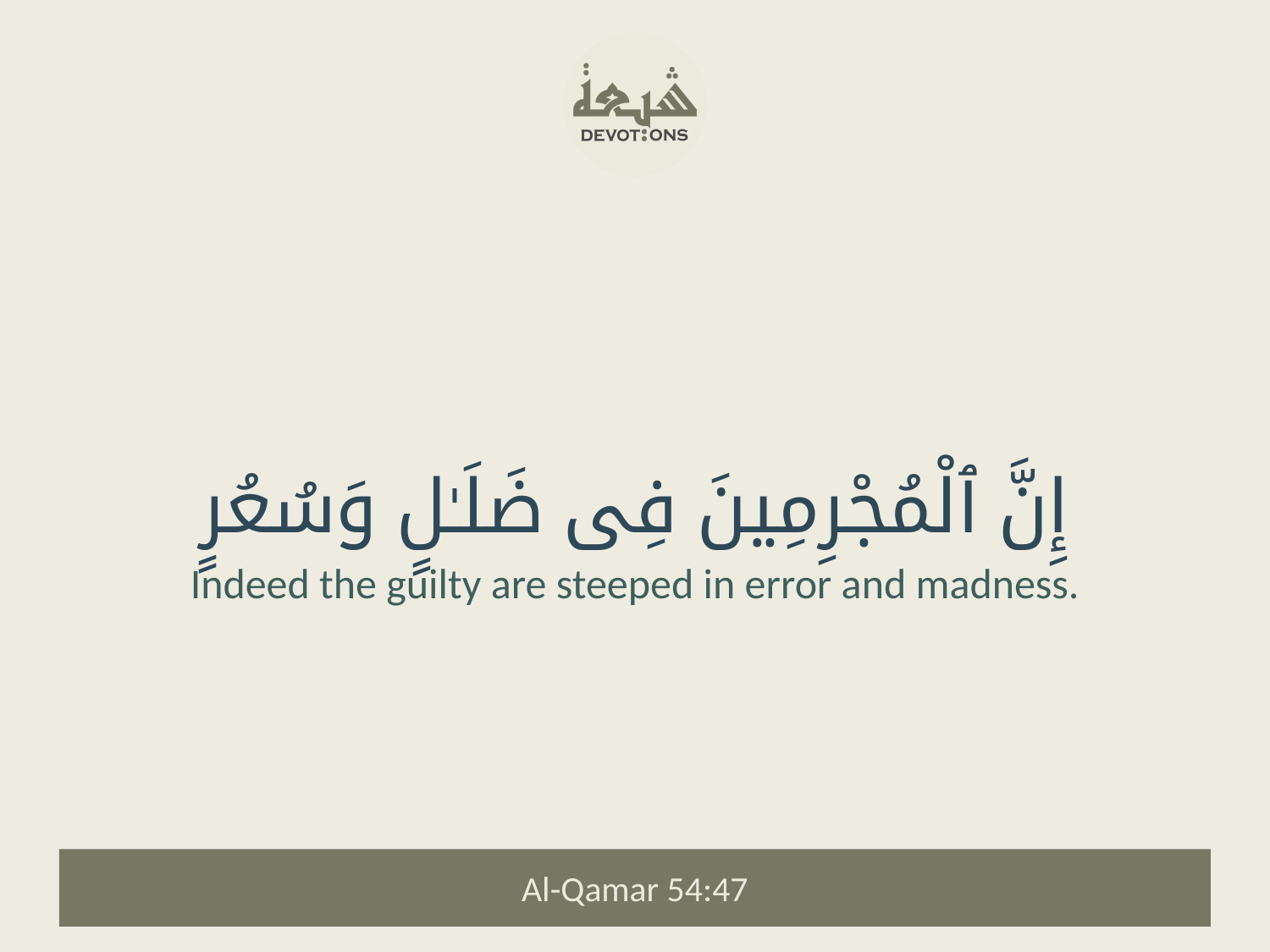

إِنَّ ٱلْمُجْرِمِينَ فِى ضَلَـٰلٍ وَسُعُرٍ
Indeed the guilty are steeped in error and madness.
Al-Qamar 54:47